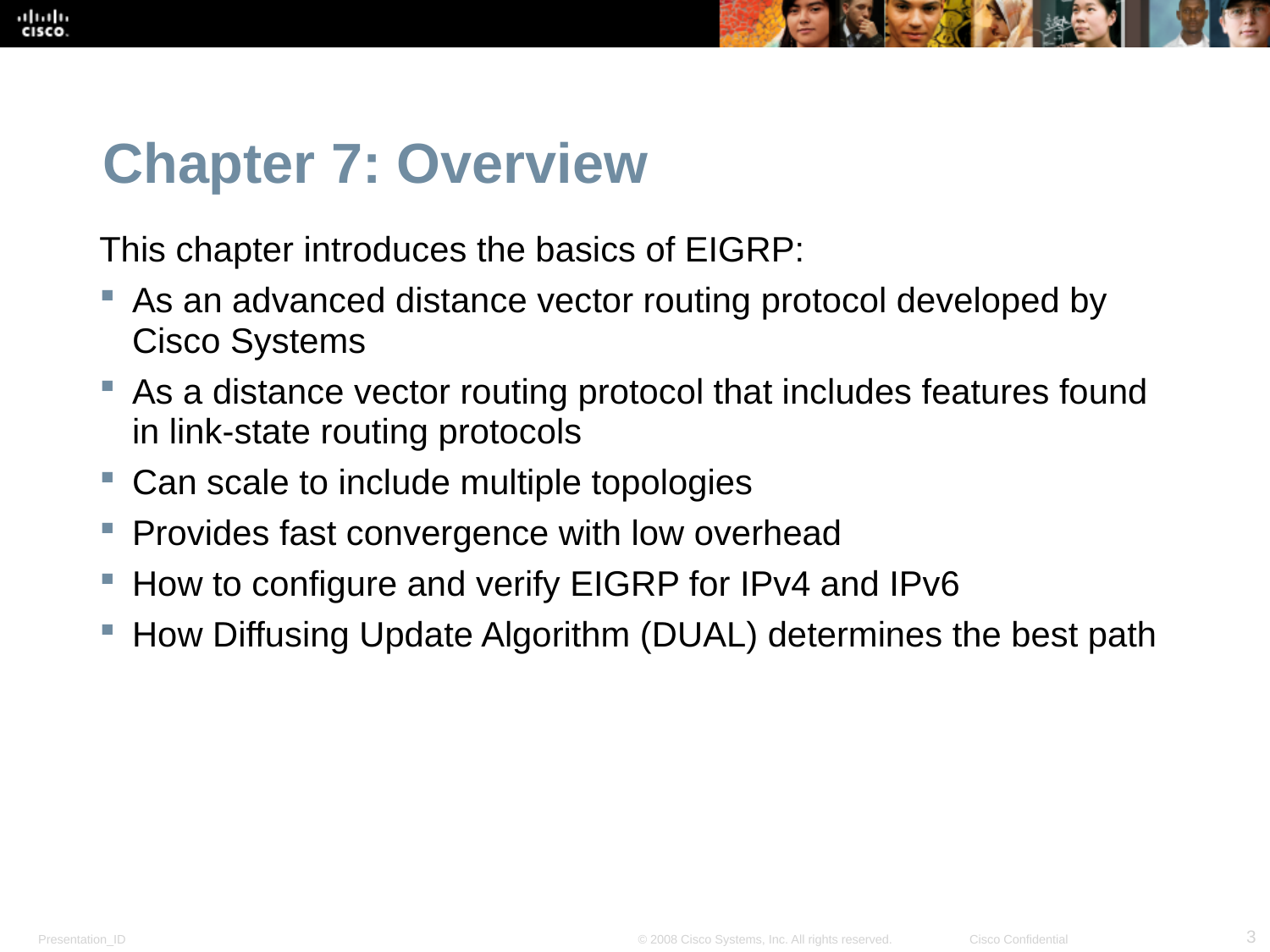

Chapter 7: Overview
This chapter introduces the basics of EIGRP:
As an advanced distance vector routing protocol developed by Cisco Systems
As a distance vector routing protocol that includes features found in link-state routing protocols
Can scale to include multiple topologies
Provides fast convergence with low overhead
How to configure and verify EIGRP for IPv4 and IPv6
How Diffusing Update Algorithm (DUAL) determines the best path